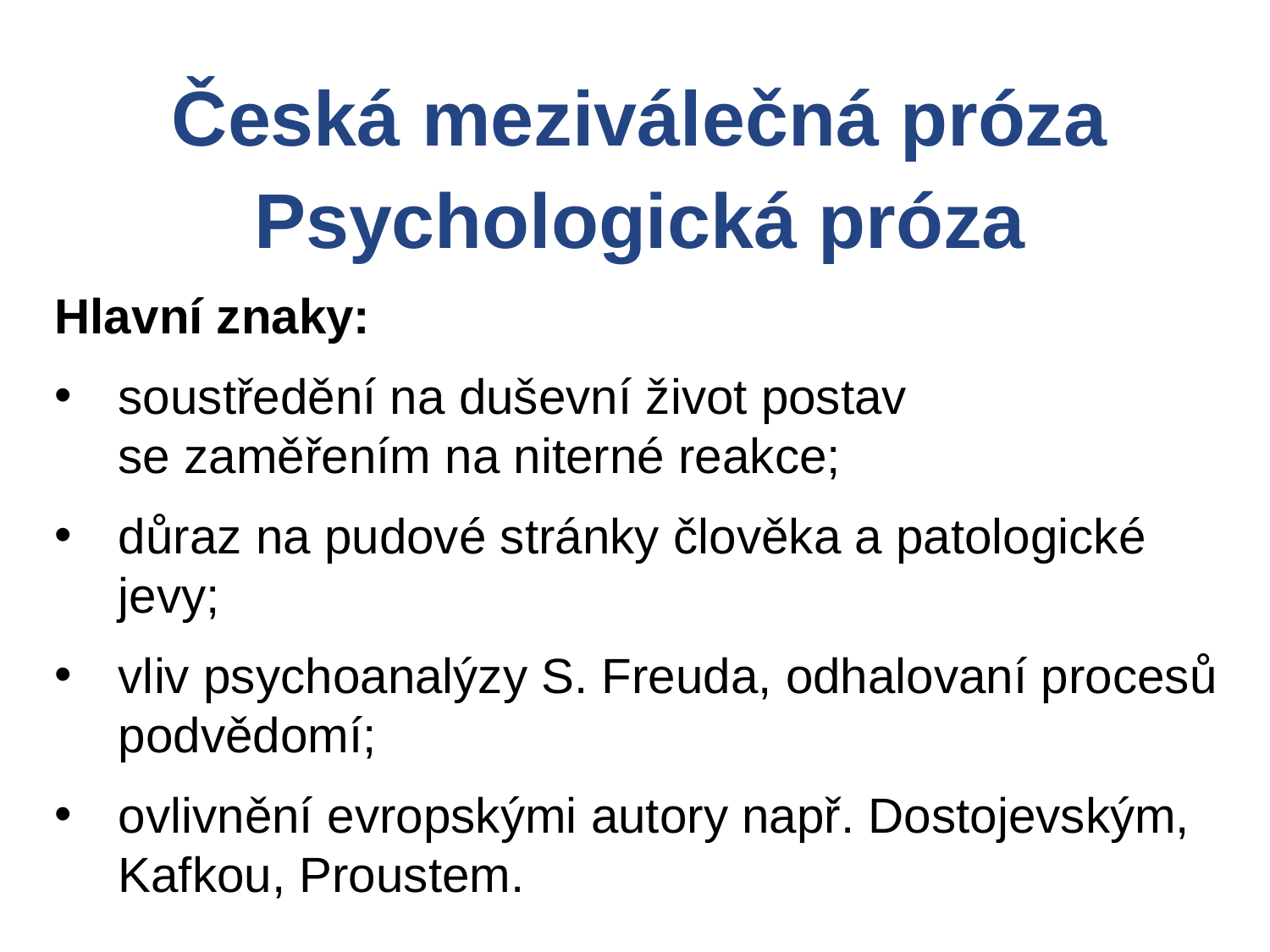

Česká meziválečná próza
Psychologická próza
Hlavní znaky:
soustředění na duševní život postav
se zaměřením na niterné reakce;
důraz na pudové stránky člověka a patologické jevy;
vliv psychoanalýzy S. Freuda, odhalovaní procesů podvědomí;
ovlivnění evropskými autory např. Dostojevským, Kafkou, Proustem.